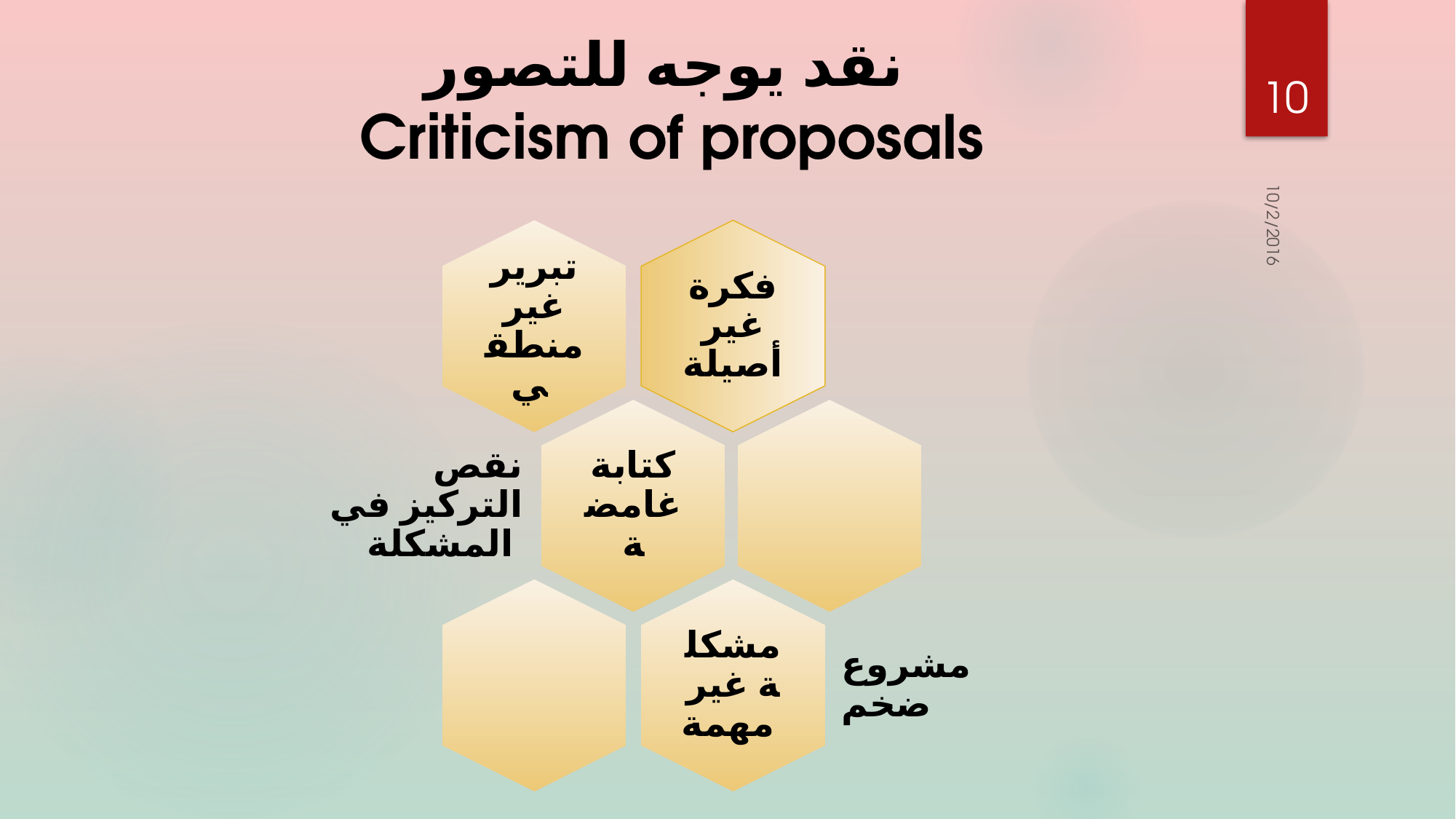

# نقد يوجه للتصور Criticism of proposals
10
فكرة غير أصيلة

تبرير غير منطقي
كتابة غامضة
نقص التركيز في المشكلة

مشكلة غير مهمة
مشروع ضخم

10/2/2016